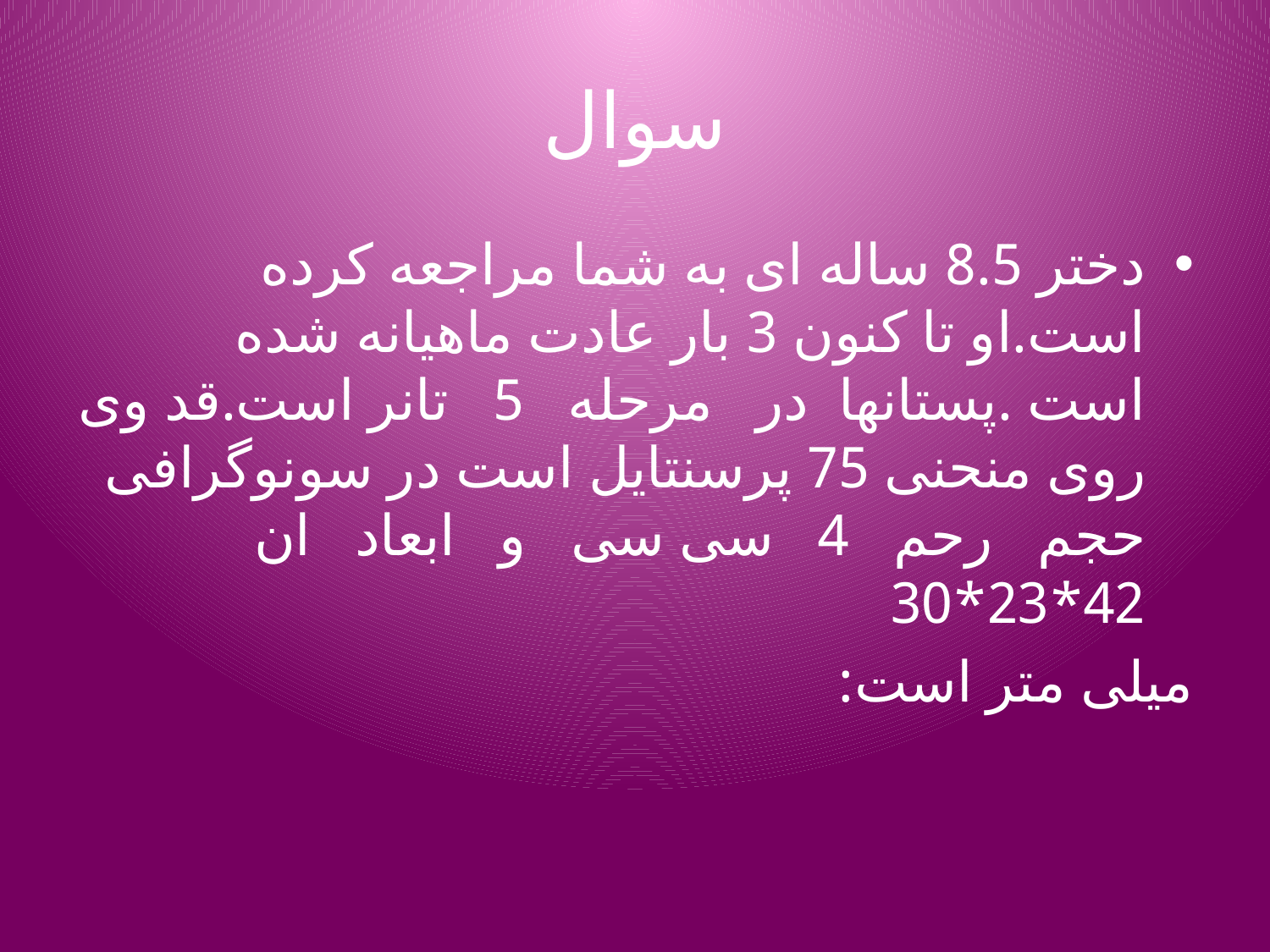

# سوال
دختر 8.5 ساله ای به شما مراجعه کرده است.او تا کنون 3 بار عادت ماهیانه شده است .پستانها  در   مرحله   5   تانر است.قد وی روی منحنی 75 پرسنتایل است در سونوگرافی حجم   رحم   4   سی سی   و   ابعاد   ان   42*23*30
میلی متر است: